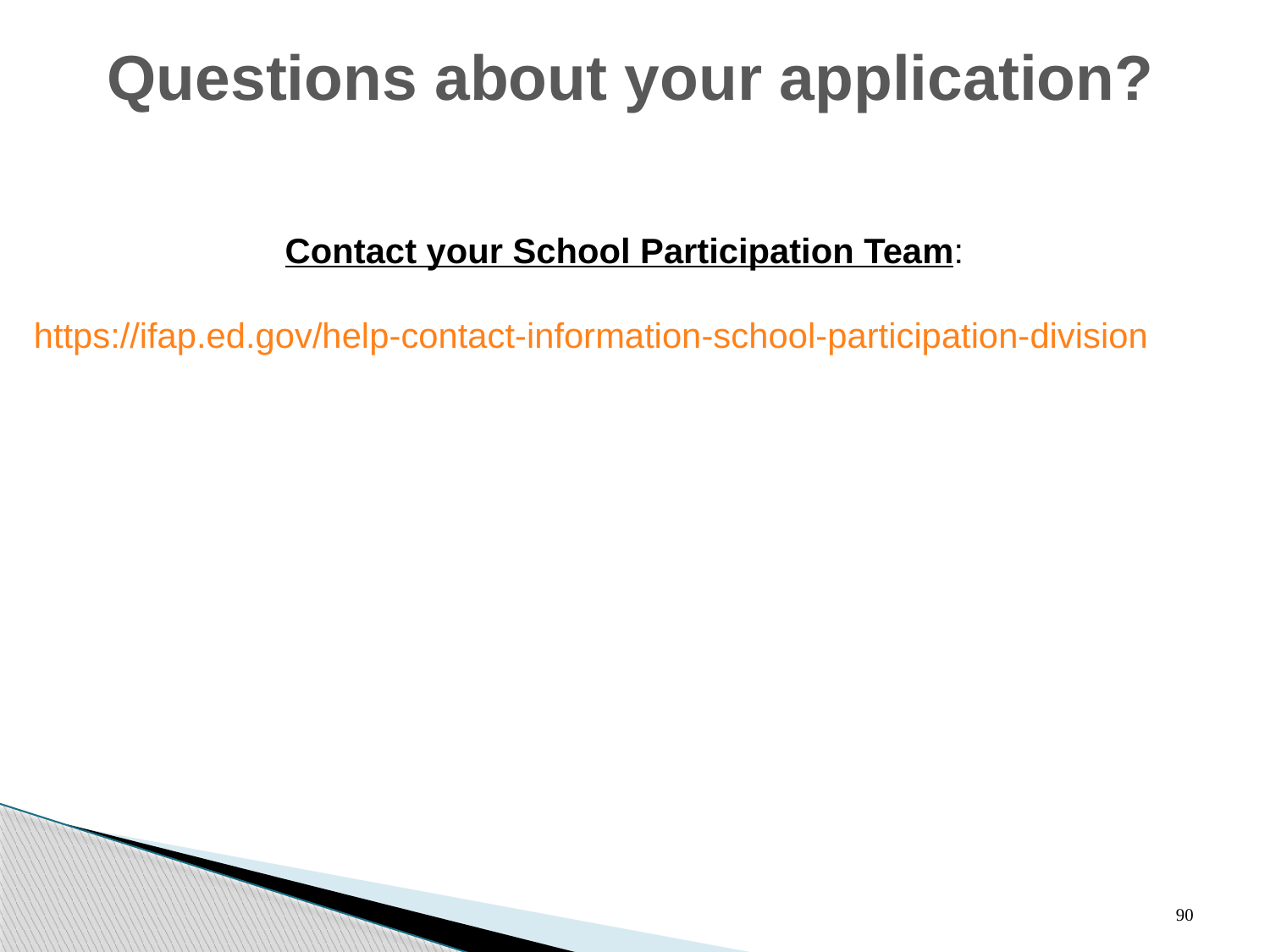

Questions about your application?

Contact your School Participation Team:

https://ifap.ed.gov/help-contact-information-school-participation-division

90